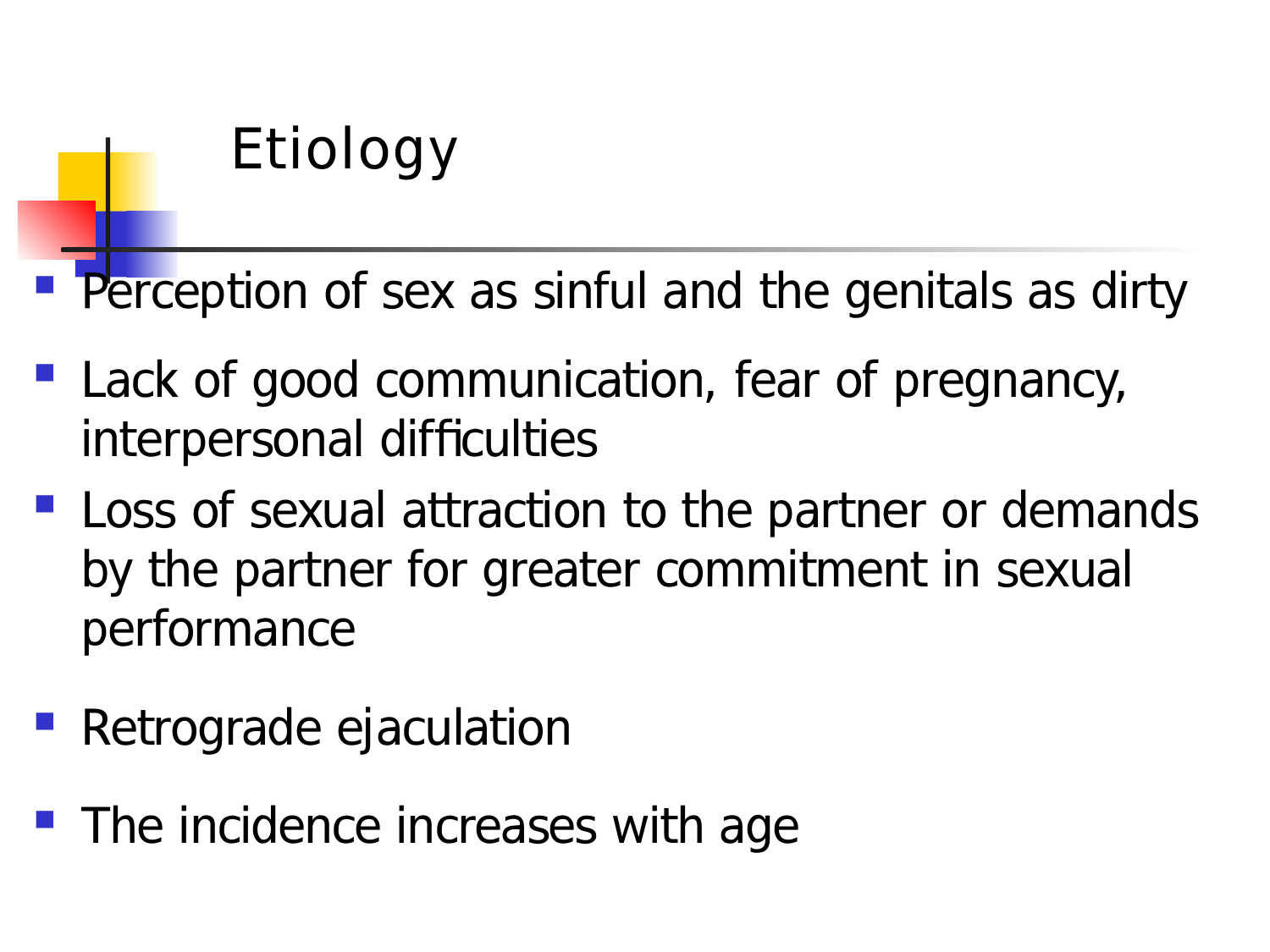

Etiology

Perception of sex as sinful and the genitals as dirty

Lack of good communication, fear of pregnancy, interpersonal difficulties

Loss of sexual attraction to the partner or demands by the partner for greater commitment in sexual performance
Retrograde ejaculation
The incidence increases with age